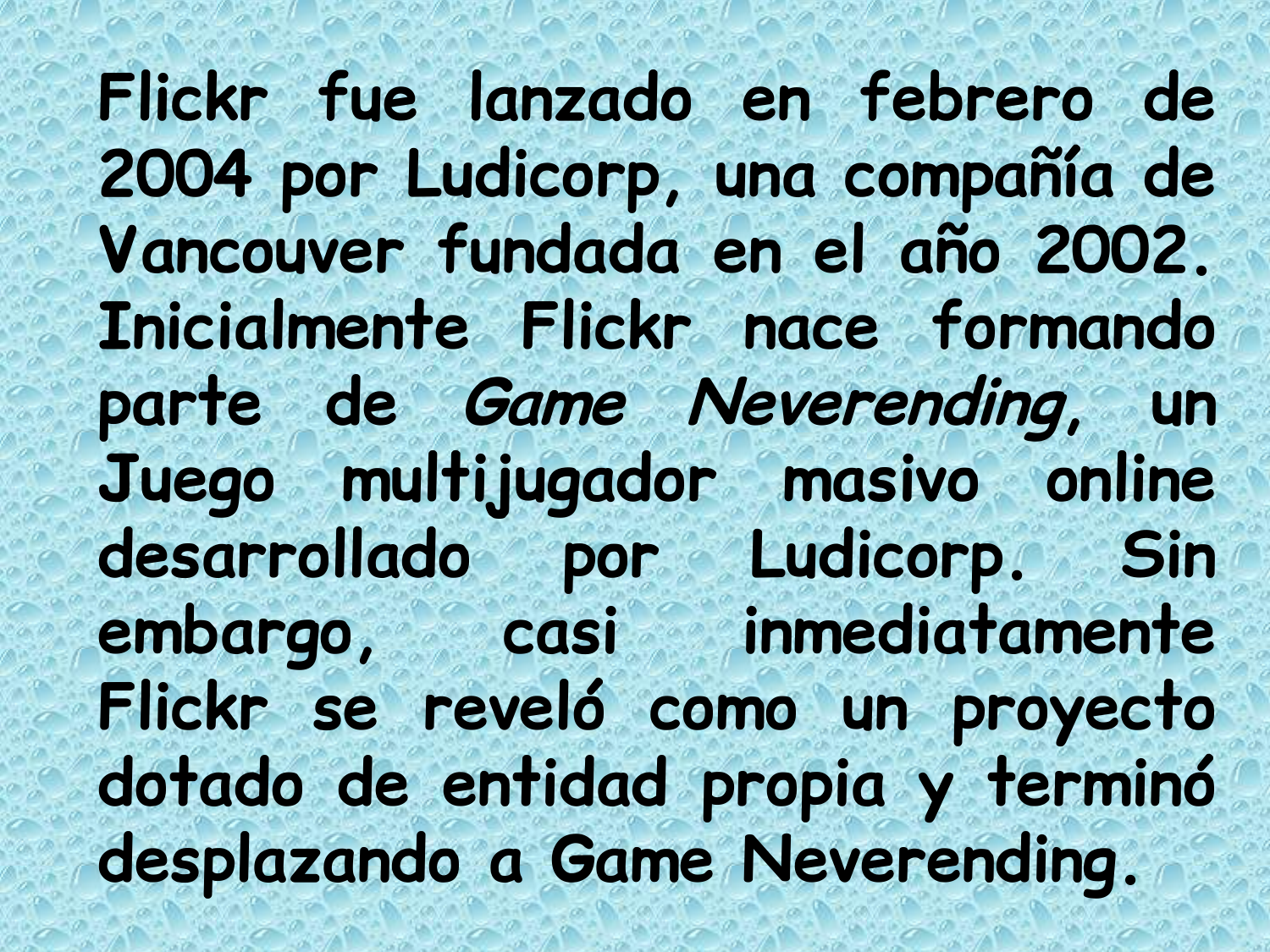

Flickr fue lanzado en febrero de 2004 por Ludicorp, una compañía de Vancouver fundada en el año 2002. Inicialmente Flickr nace formando parte de Game Neverending, un Juego multijugador masivo online desarrollado por Ludicorp. Sin embargo, casi inmediatamente Flickr se reveló como un proyecto dotado de entidad propia y terminó desplazando a Game Neverending.